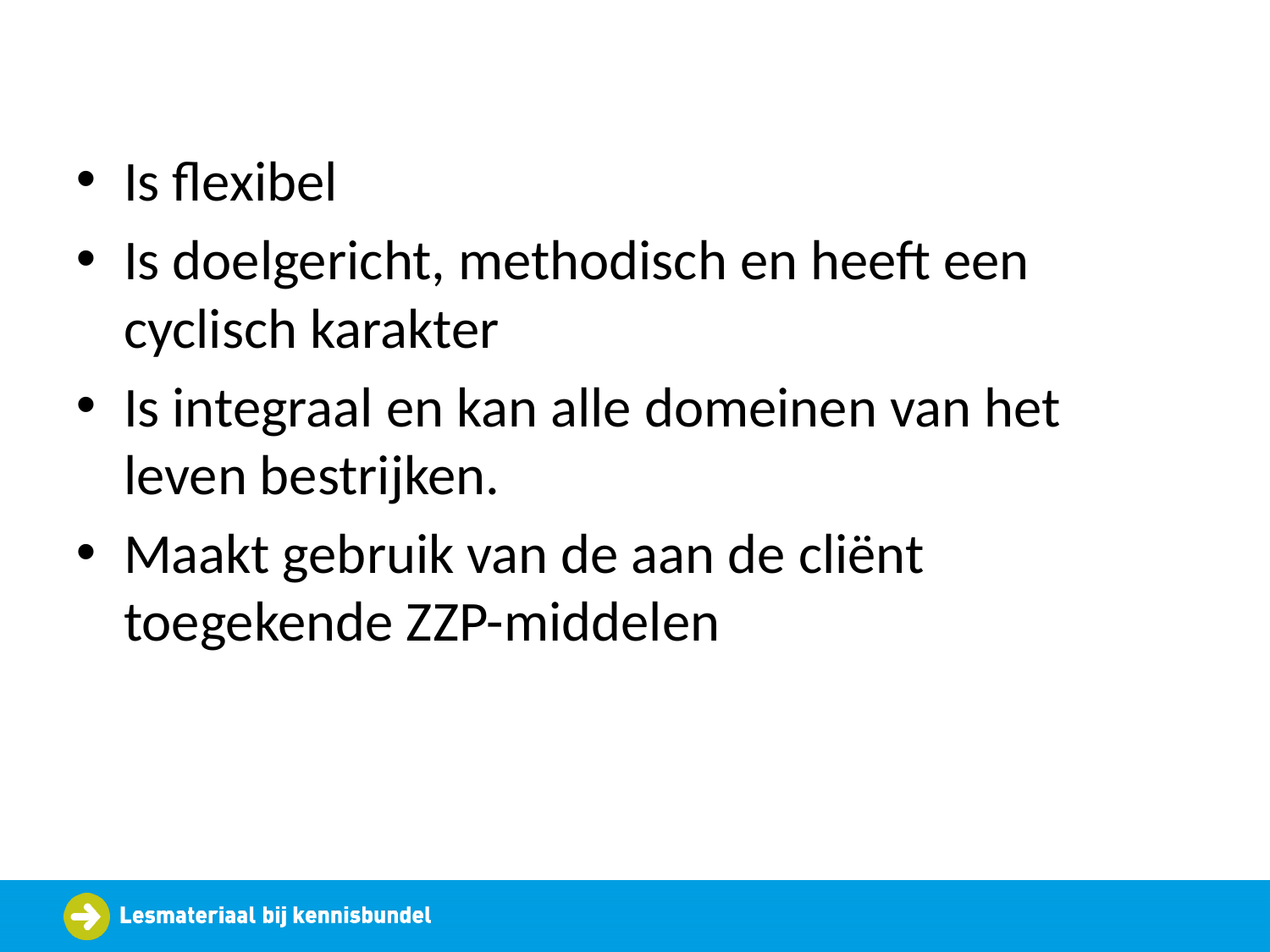

#
Is flexibel
Is doelgericht, methodisch en heeft een cyclisch karakter
Is integraal en kan alle domeinen van het leven bestrijken.
Maakt gebruik van de aan de cliënt toegekende ZZP-middelen